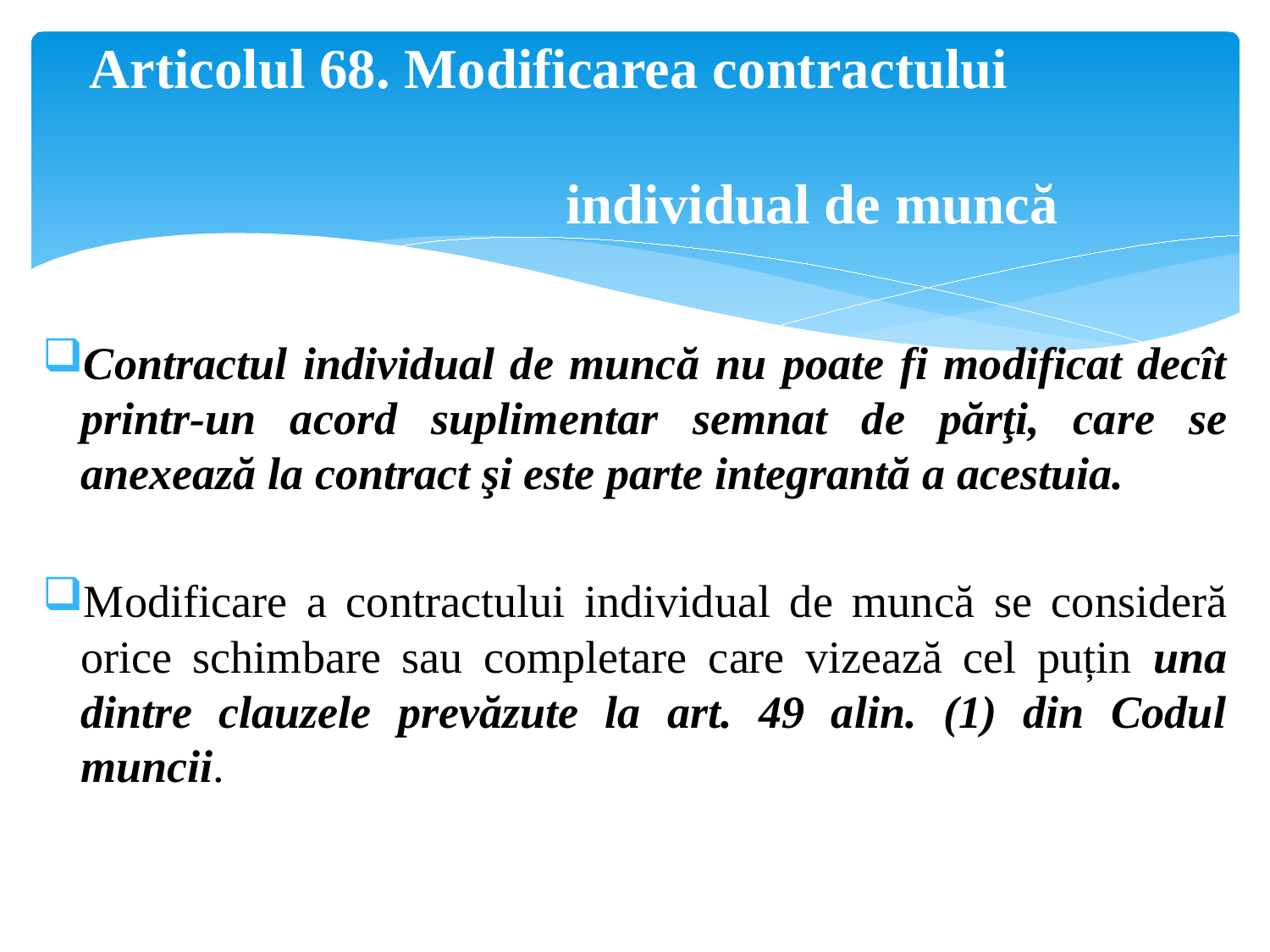

# Articolul 68. Modificarea contractului individual de muncă

Contractul individual de muncă nu poate fi modificat decît printr-un acord suplimentar semnat de părţi, care se anexează la contract şi este parte integrantă a acestuia.

Modificare a contractului individual de muncă se consideră orice schimbare sau completare care vizează cel puțin una dintre clauzele prevăzute la art. 49 alin. (1) din Codul muncii.